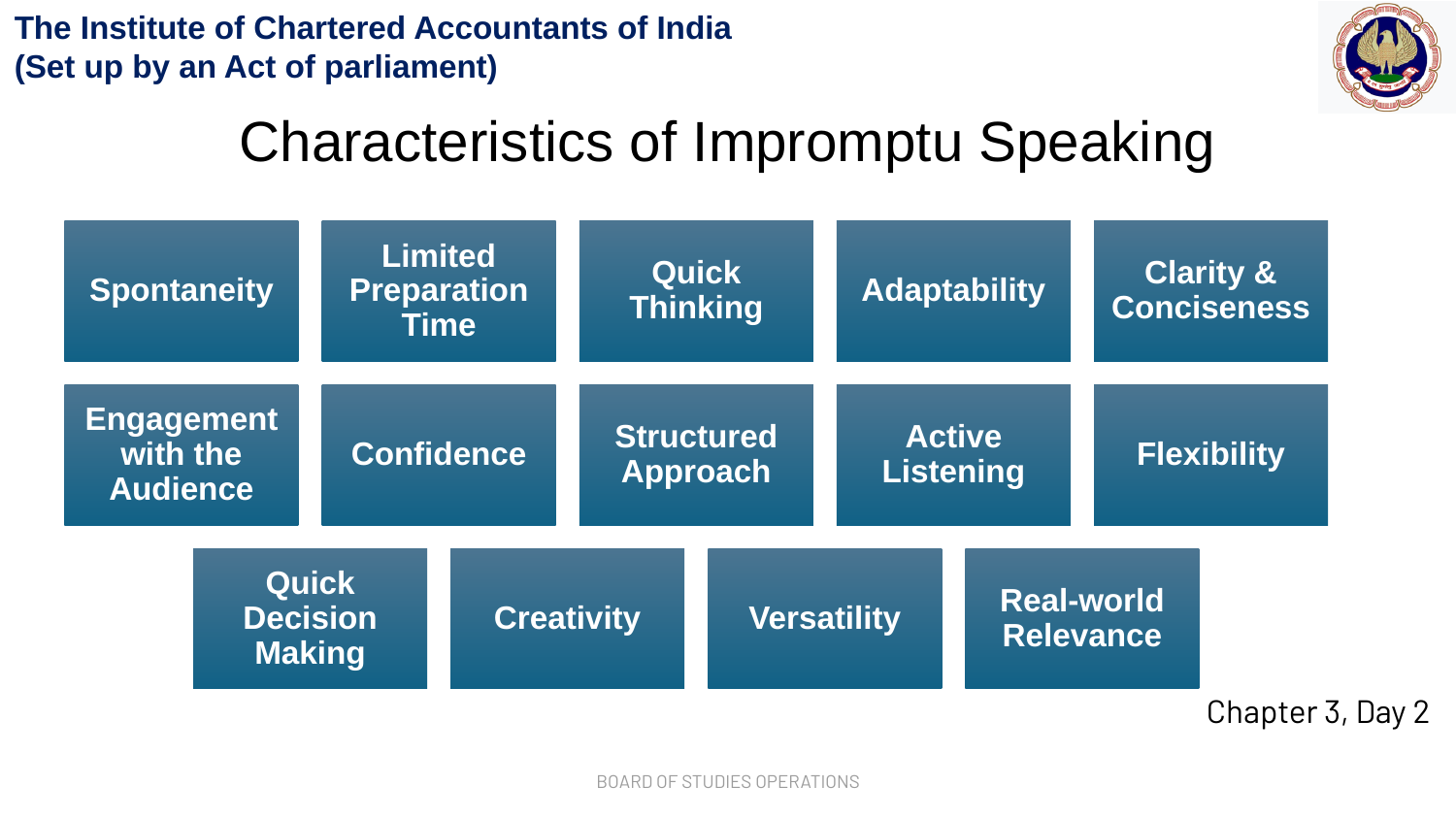

Characteristics of Impromptu Speaking
Spontaneity
Limited Preparation Time
Quick Thinking
Adaptability
Clarity & Conciseness
Engagement with the Audience
Confidence
Structured Approach
Active Listening
Flexibility
Quick Decision Making
Creativity
Versatility
Real-world Relevance
BOARD OF STUDIES OPERATIONS